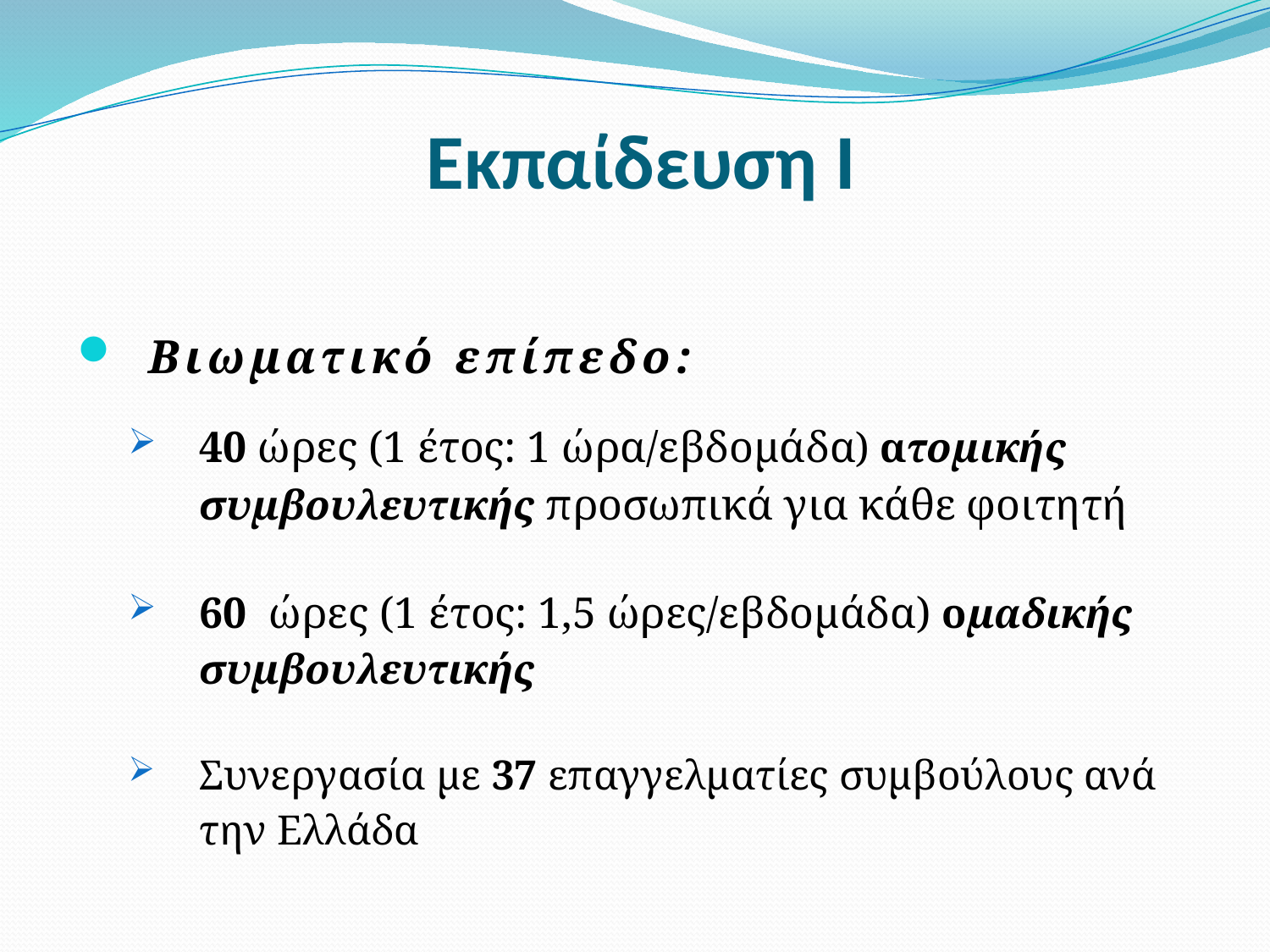

# Εκπαίδευση Ι

Βιωματικό επίπεδο:

40 ώρες (1 έτος: 1 ώρα/εβδομάδα) ατομικής συμβουλευτικής προσωπικά για κάθε φοιτητή

60  ώρες (1 έτος: 1,5 ώρες/εβδομάδα) ομαδικής συμβουλευτικής

Συνεργασία με 37 επαγγελματίες συμβούλους ανά την Ελλάδα